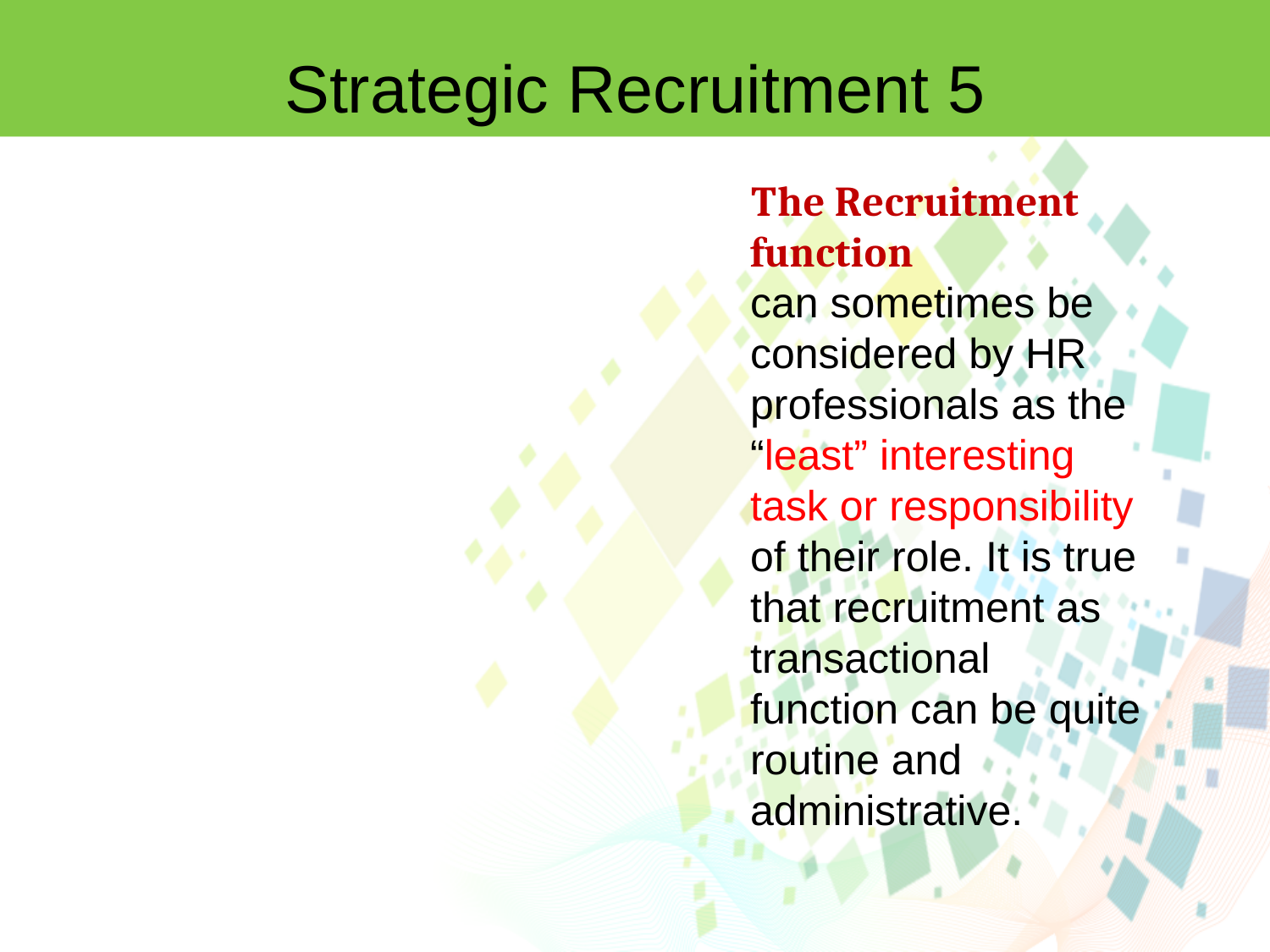

Strategic Recruitment 5
The Recruitment function
can sometimes be considered by HR professionals as the “least” interesting task or responsibility of their role. It is true that recruitment as transactional function can be quite routine and administrative.